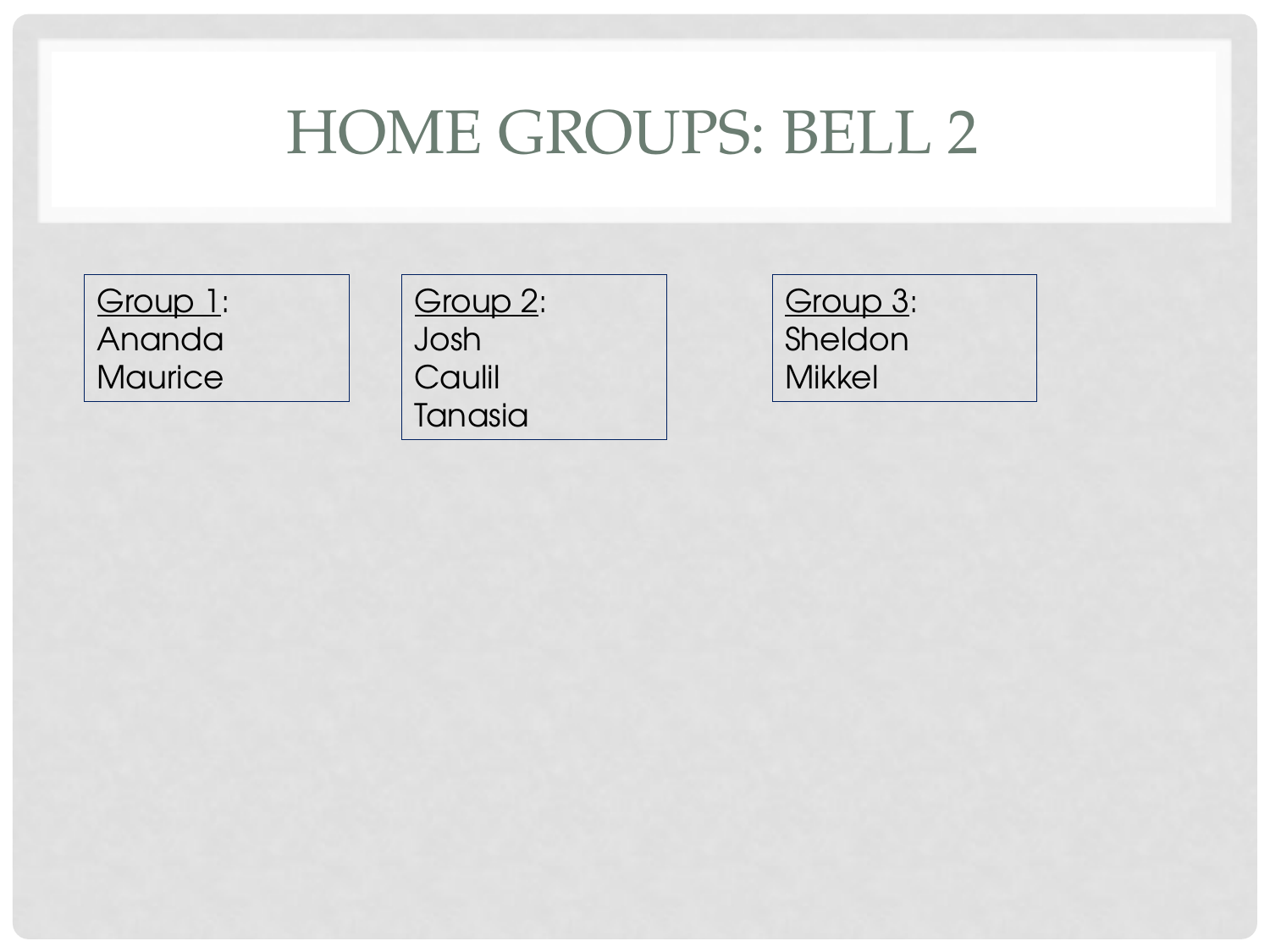

# Home Groups: bell 2
Group 1:
Ananda
Maurice
Group 2:
Josh
Caulil
Tanasia
Group 3:
Sheldon
Mikkel